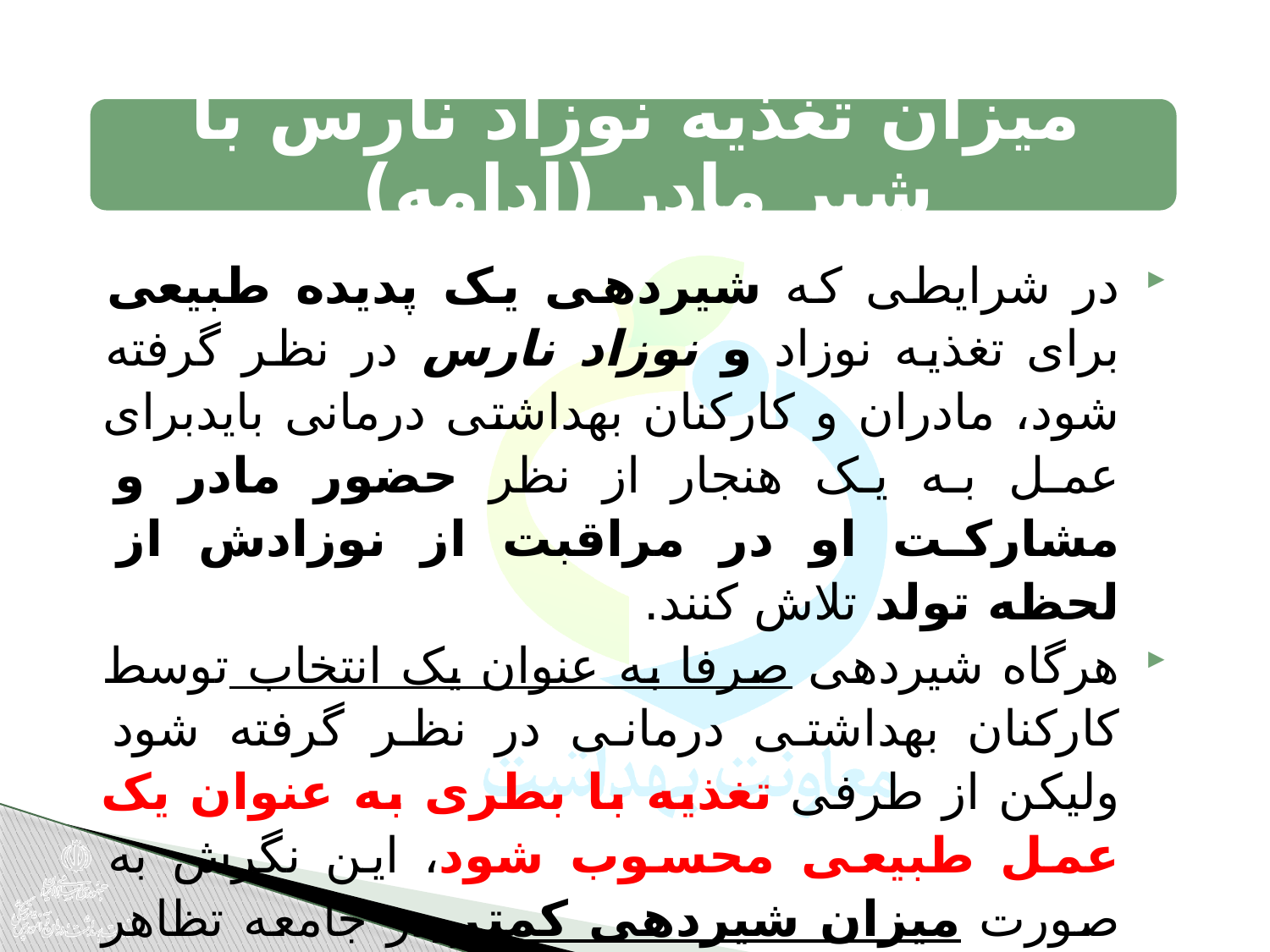

میزان تغذیه نوزاد نارس با شیر مادر (ادامه)
در شرایطی که شیردهی یک پدیده طبیعی برای تغذیه نوزاد و نوزاد نارس در نظر گرفته شود، مادران و کارکنان بهداشتی درمانی بایدبرای عمل به یک هنجار از نظر حضور مادر و مشارکت او در مراقبت از نوزادش از لحظه تولد تلاش کنند.
هرگاه شیردهی صرفا به عنوان یک انتخاب توسط کارکنان بهداشتی درمانی در نظر گرفته شود ولیکن از طرفی تغذیه با بطری به عنوان یک عمل طبیعی محسوب شود، این نگرش به صورت میزان شیردهی کمتر در جامعه تظاهر خواهد کرد.